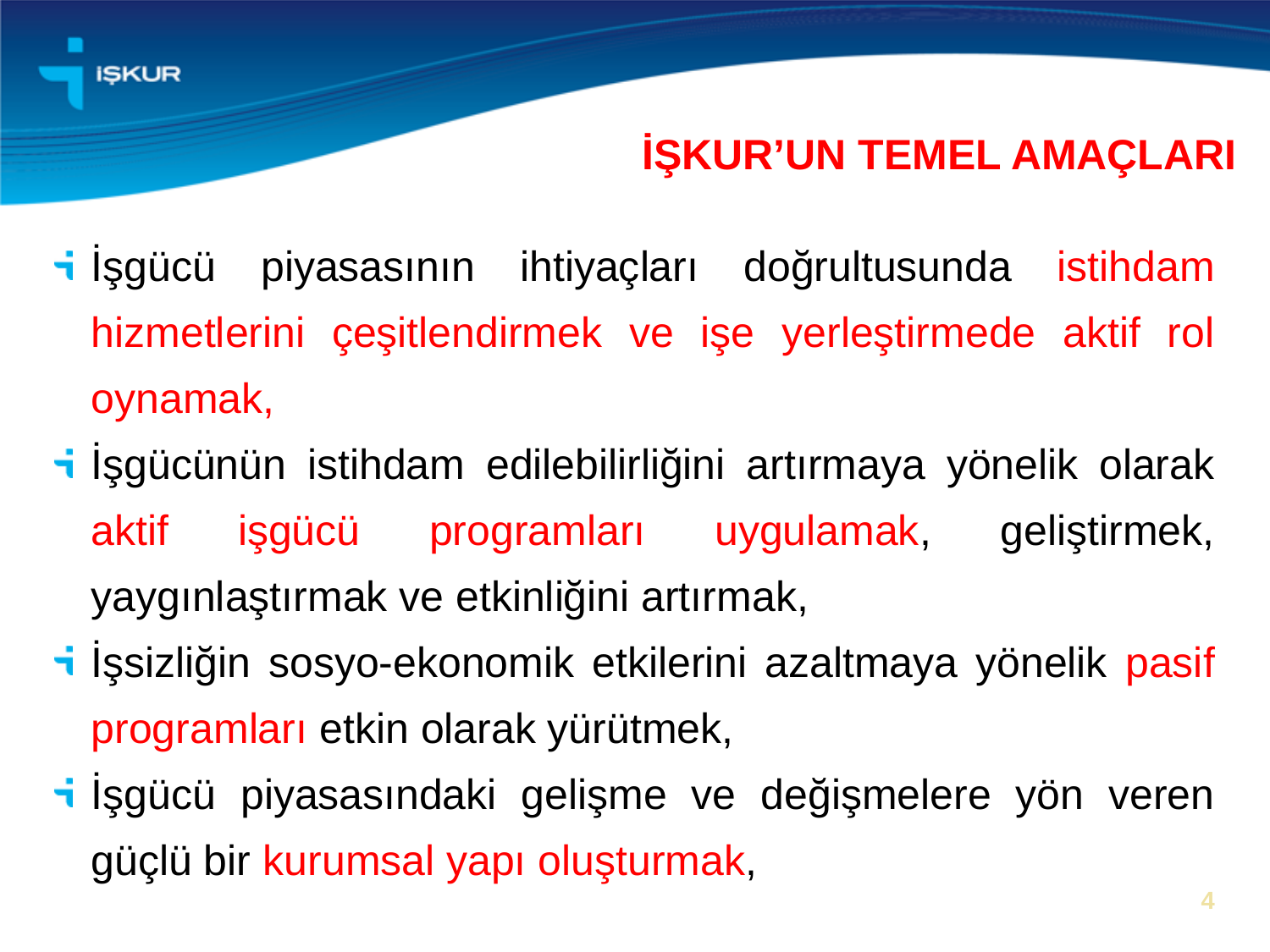

# İŞKUR’UN TEMEL AMAÇLARI
İşgücü piyasasının ihtiyaçları doğrultusunda istihdam hizmetlerini çeşitlendirmek ve işe yerleştirmede aktif rol oynamak,
İşgücünün istihdam edilebilirliğini artırmaya yönelik olarak aktif işgücü programları uygulamak, geliştirmek, yaygınlaştırmak ve etkinliğini artırmak,
İşsizliğin sosyo-ekonomik etkilerini azaltmaya yönelik pasif programları etkin olarak yürütmek,
İşgücü piyasasındaki gelişme ve değişmelere yön veren güçlü bir kurumsal yapı oluşturmak,
4